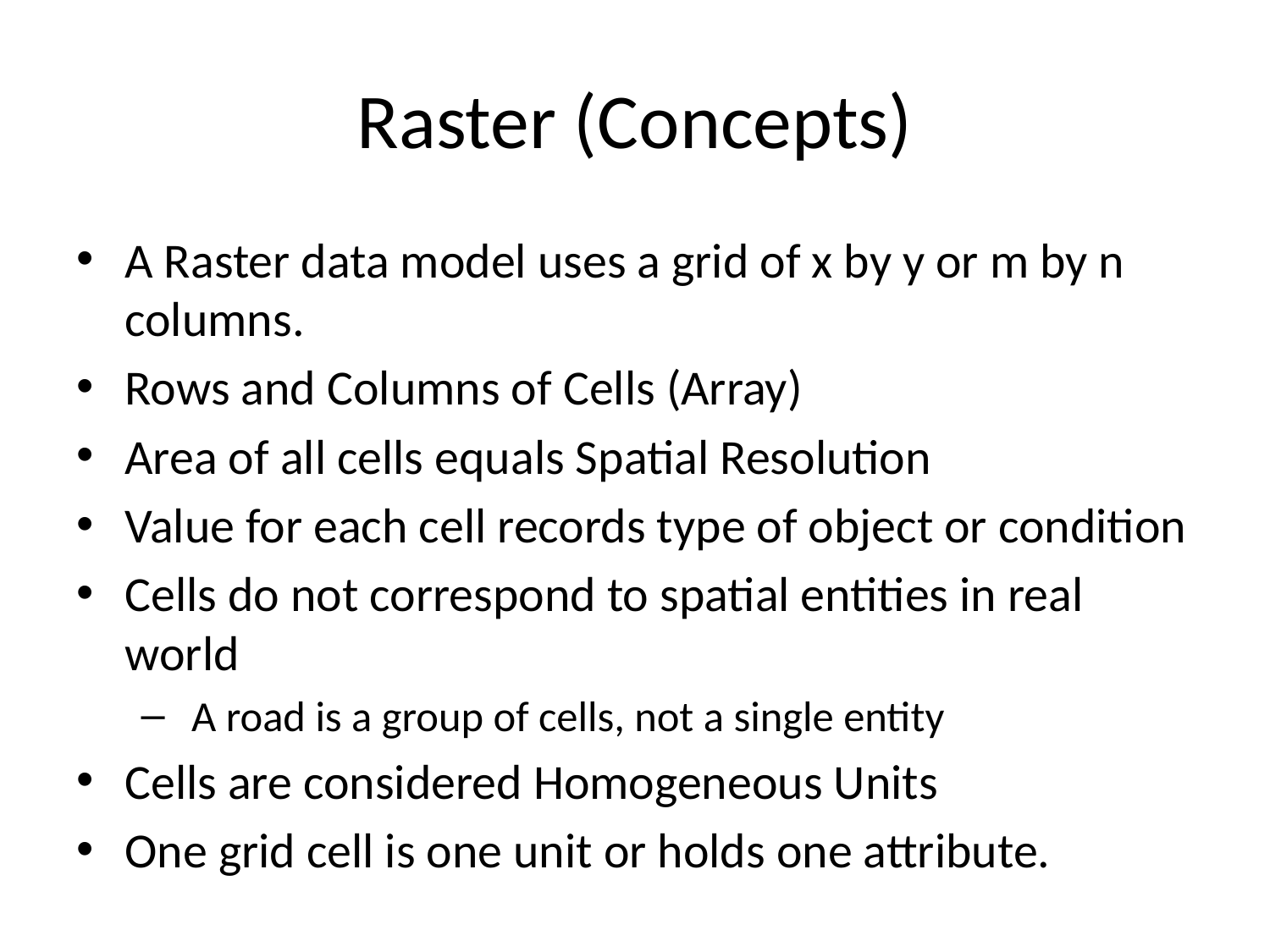

# Raster (Concepts)
A Raster data model uses a grid of x by y or m by n columns.
Rows and Columns of Cells (Array)
Area of all cells equals Spatial Resolution
Value for each cell records type of object or condition
Cells do not correspond to spatial entities in real world
 A road is a group of cells, not a single entity
Cells are considered Homogeneous Units
One grid cell is one unit or holds one attribute.